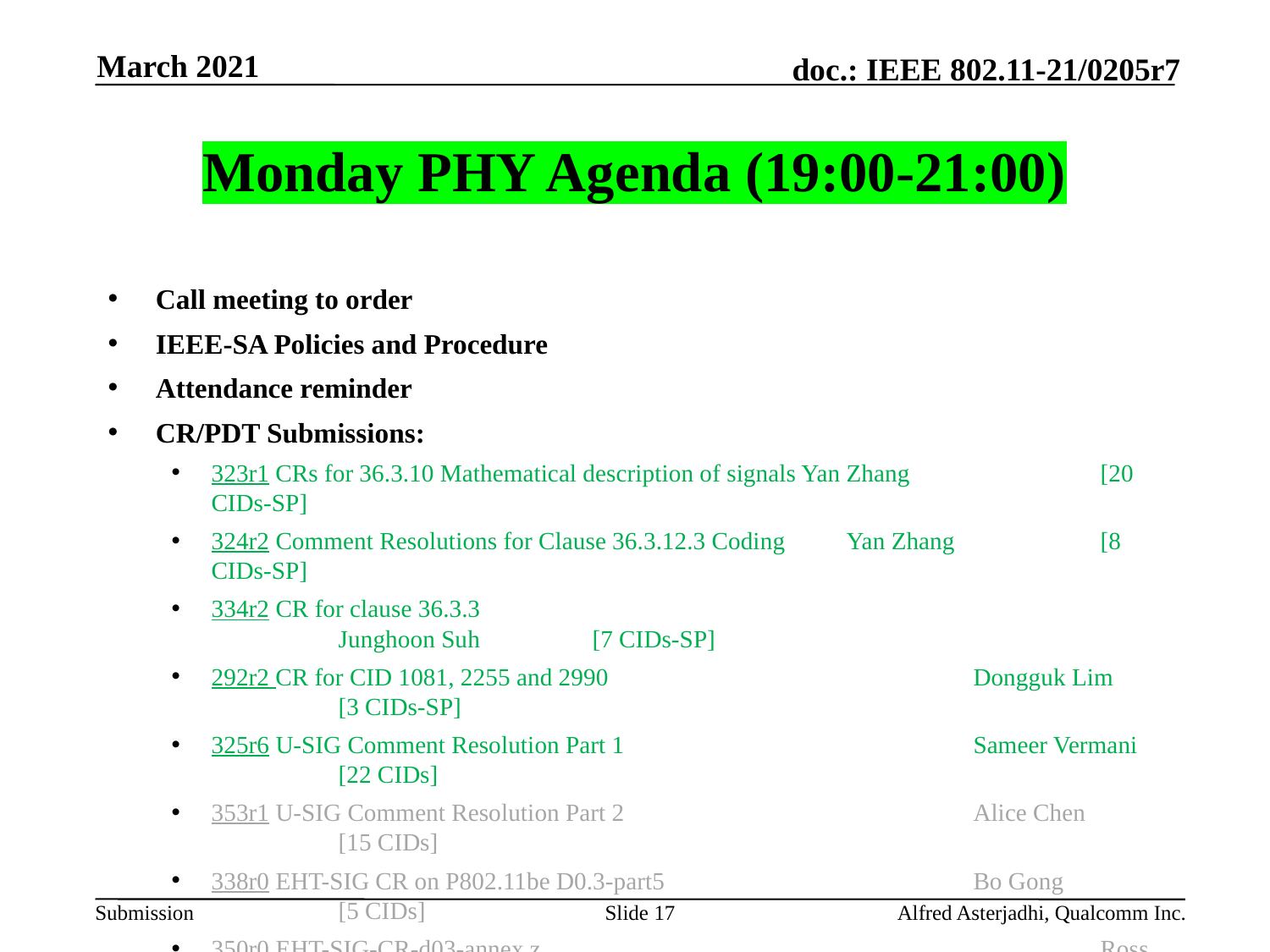

March 2021
# Monday PHY Agenda (19:00-21:00)
Call meeting to order
IEEE-SA Policies and Procedure
Attendance reminder
CR/PDT Submissions:
323r1 CRs for 36.3.10 Mathematical description of signals Yan Zhang		[20 CIDs-SP]
324r2 Comment Resolutions for Clause 36.3.12.3 Coding 	Yan Zhang		[8 CIDs-SP]
334r2 CR for clause 36.3.3						Junghoon Suh	[7 CIDs-SP]
292r2 CR for CID 1081, 2255 and 2990 			Dongguk Lim	[3 CIDs-SP]
325r6 U-SIG Comment Resolution Part 1			Sameer Vermani 	[22 CIDs]
353r1 U-SIG Comment Resolution Part 2			Alice Chen 		[15 CIDs]
338r0 EHT-SIG CR on P802.11be D0.3-part5			Bo Gong		[5 CIDs]
350r0 EHT-SIG-CR-d03-annex z					Ross Jian Yu	[2 CIDs]
371r0 CR on PPDU Encoding					Youhan Kim	[6 CIDs]

Slide 17
Alfred Asterjadhi, Qualcomm Inc.